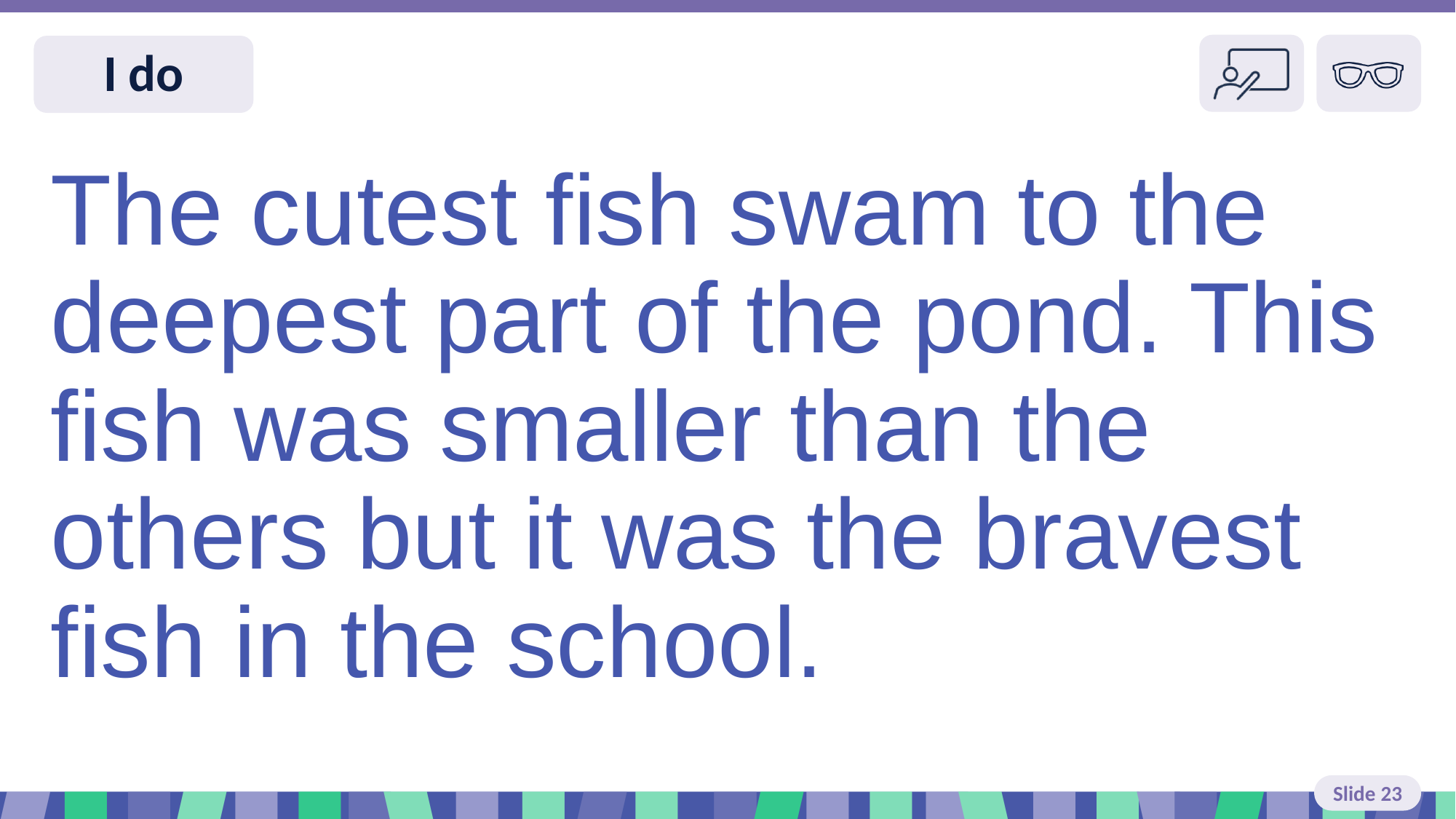

# Slide 23 I do
The cutest fish swam to the deepest part of the pond. This fish was smaller than the others but it was the bravest fish in the school.